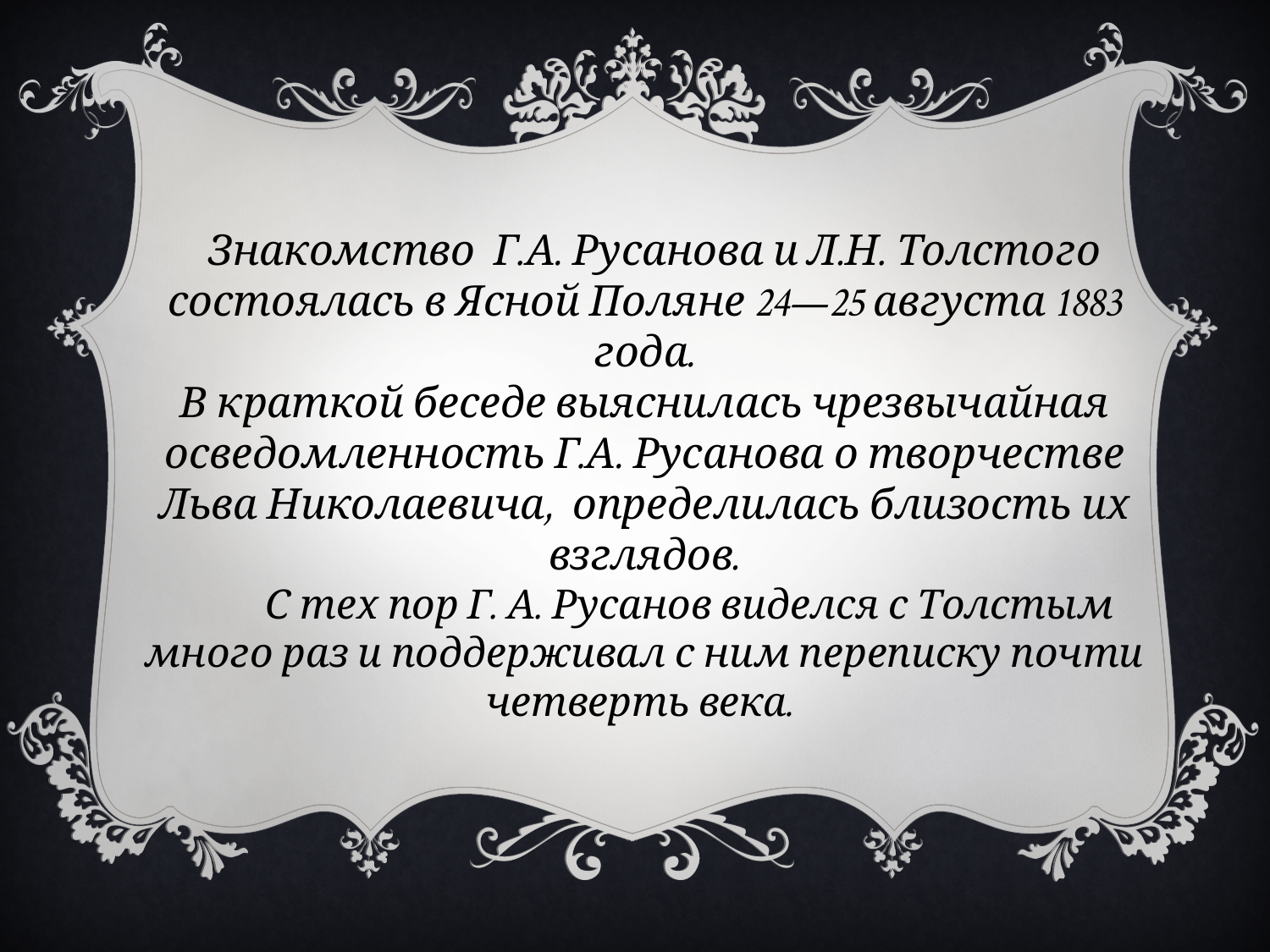

Знакомство  Г.А. Русанова и Л.Н. Толстого состоялась в Ясной Поляне 24—25 августа 1883 года.
В краткой беседе выяснилась чрезвычайная осведомленность Г.А. Русанова о творчестве Льва Николаевича,  определилась близость их взглядов.
          С тех пор Г. А. Русанов виделся с Толстым много раз и поддерживал с ним переписку почти четверть века.